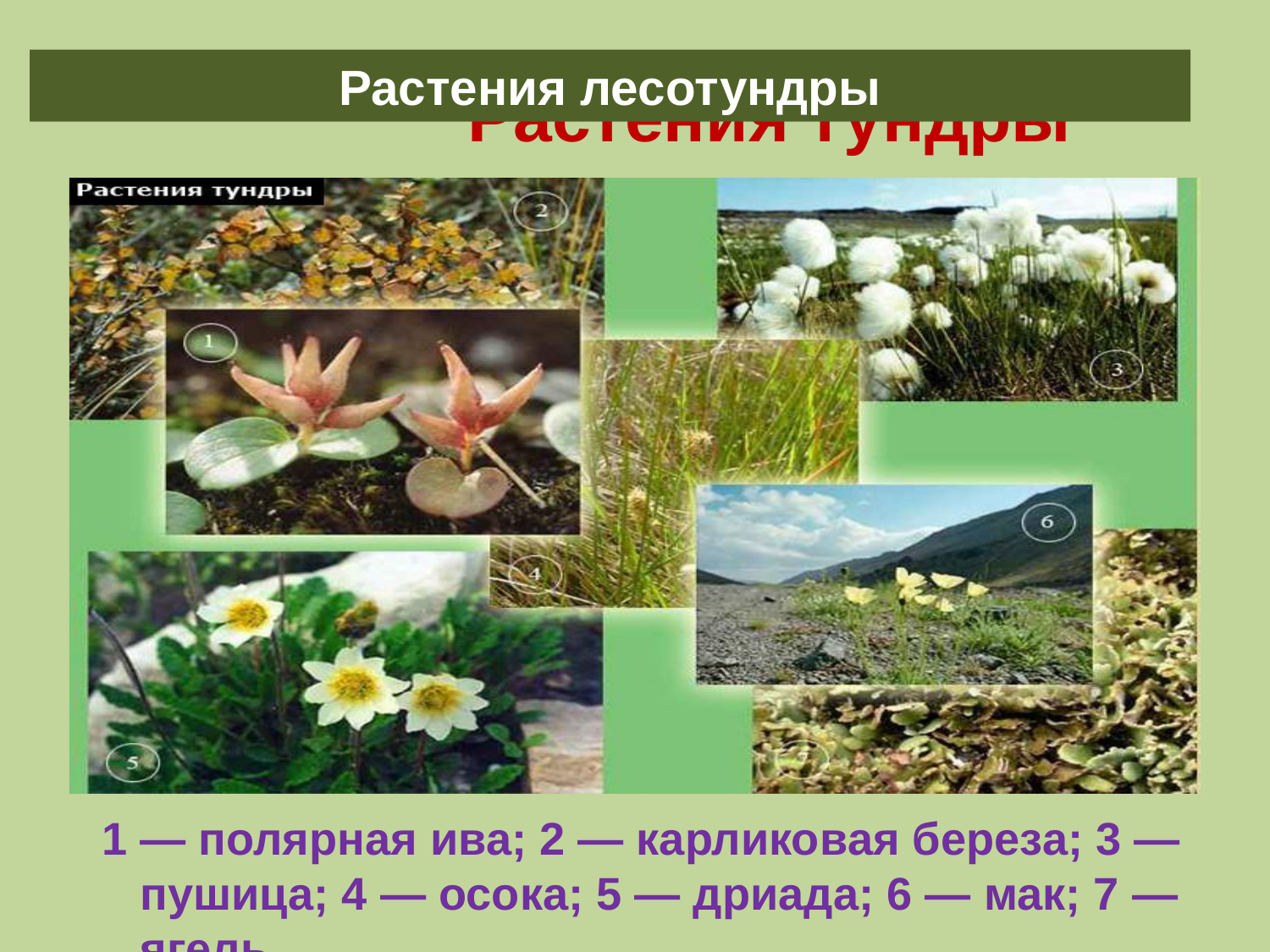

Растения лесотундры
# Растения тундры

1 — полярная ива; 2 — карликовая береза; 3 — пушица; 4 — осока; 5 — дриада; 6 — мак; 7 — ягель.